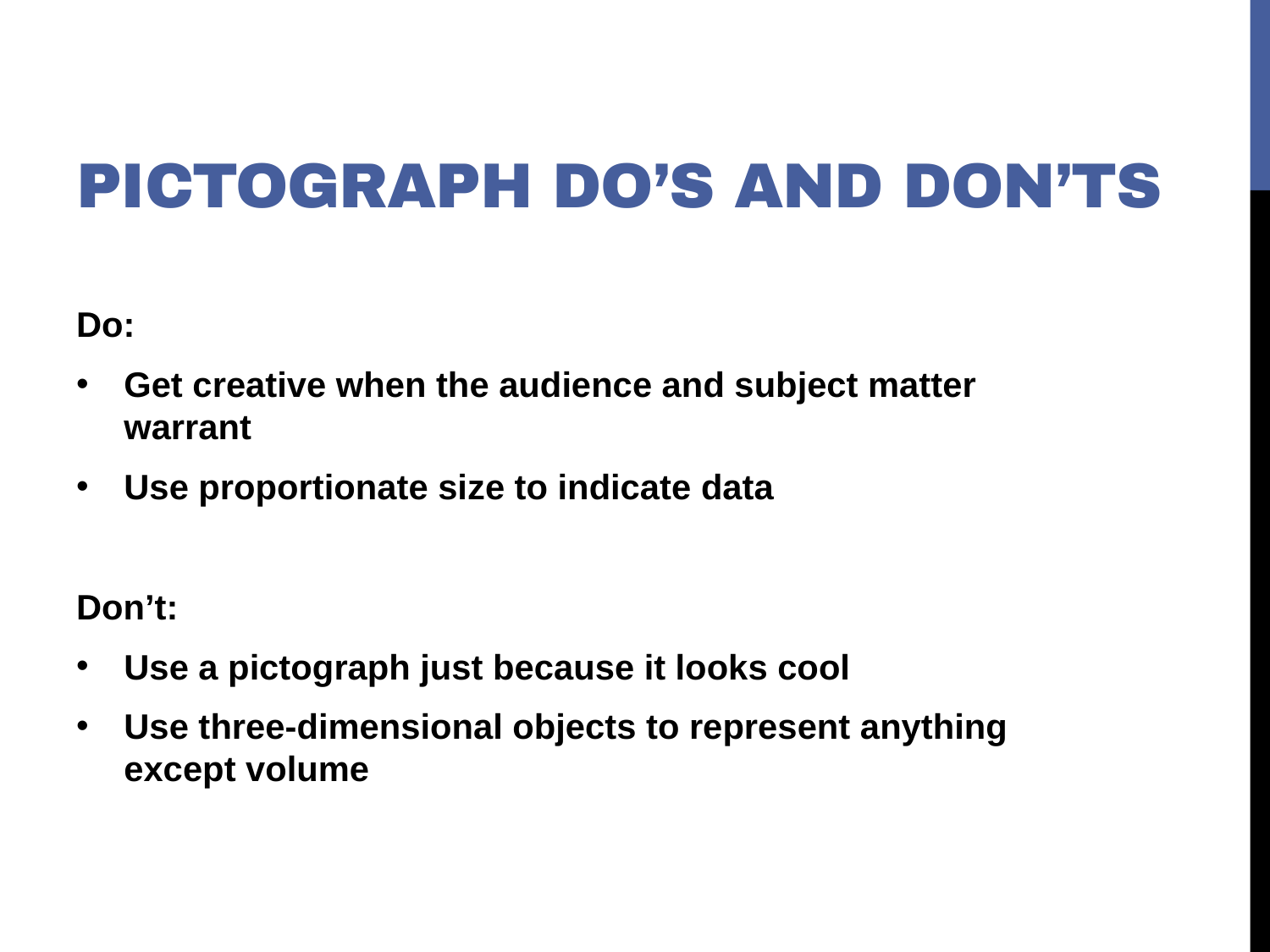

# Pictograph do’s and don’ts
Do:
Get creative when the audience and subject matter warrant
Use proportionate size to indicate data

Don’t:
Use a pictograph just because it looks cool
Use three-dimensional objects to represent anything except volume